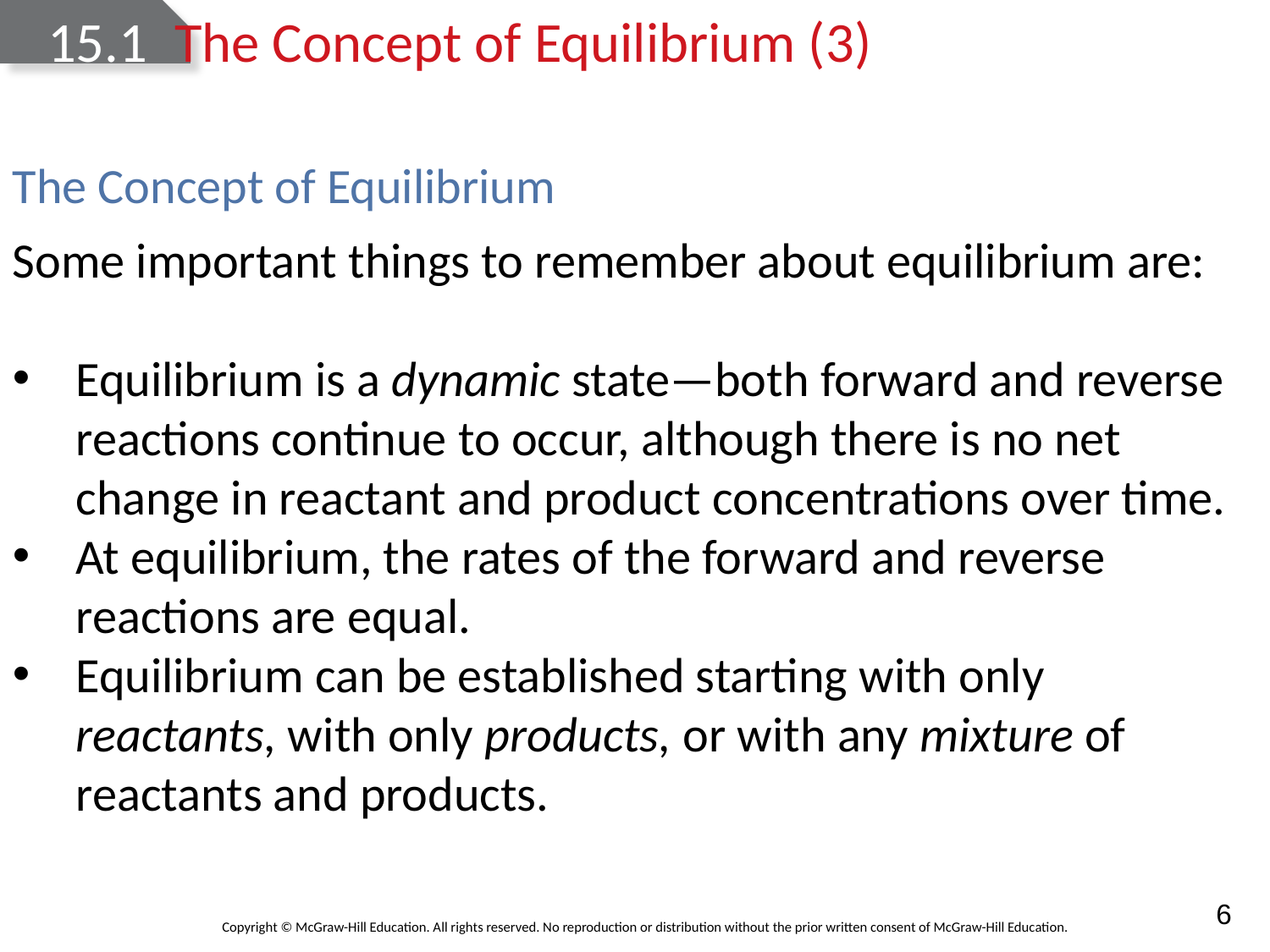

# 15.1	The Concept of Equilibrium (3)
The Concept of Equilibrium
Some important things to remember about equilibrium are:
Equilibrium is a dynamic state—both forward and reverse reactions continue to occur, although there is no net change in reactant and product concentrations over time.
At equilibrium, the rates of the forward and reverse reactions are equal.
Equilibrium can be established starting with only reactants, with only products, or with any mixture of reactants and products.